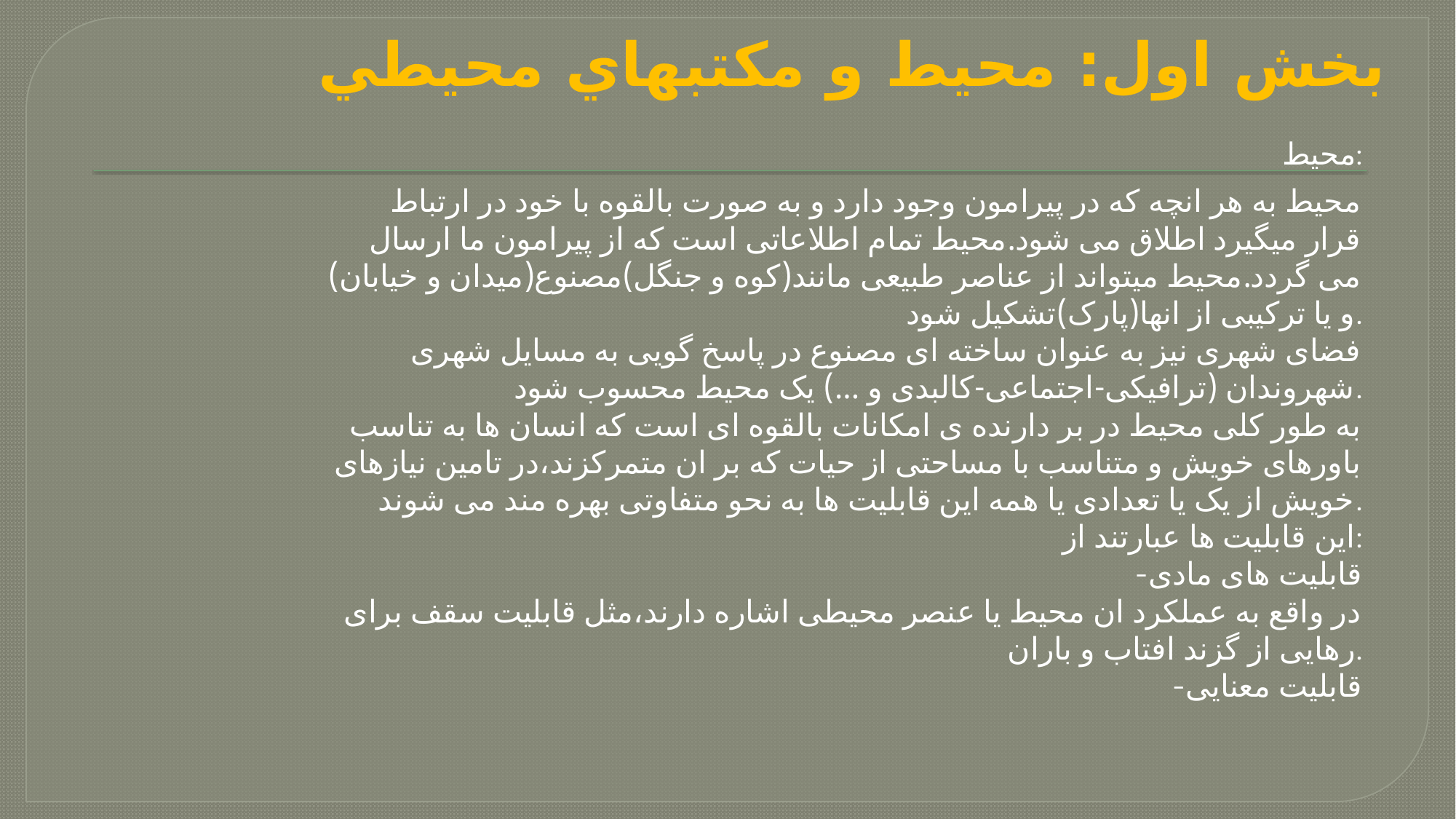

بخش اول: محيط و مكتبهاي محيطي
# محیط:
   محیط به هر انچه که در پیرامون وجود دارد و به صورت بالقوه با خود در ارتباط قرار میگیرد اطلاق می شود.محیط تمام اطلاعاتی است که از پیرامون ما ارسال می گردد.محیط میتواند از عناصر طبیعی مانند(کوه و جنگل)مصنوع(میدان و خیابان) و یا ترکیبی از انها(پارک)تشکیل شود.
   فضای شهری نیز به عنوان ساخته ای مصنوع در پاسخ گویی به مسایل شهری شهروندان (ترافیکی-اجتماعی-کالبدی و ...) یک محیط محسوب شود.
   به طور کلی محیط در بر دارنده ی امکانات بالقوه ای است که انسان ها به تناسب باورهای خویش و متناسب با مساحتی از حیات که بر ان متمرکزند،در تامین نیازهای خویش از یک یا تعدادی یا همه این قابلیت ها به نحو متفاوتی بهره مند می شوند.
  این قابلیت ها عبارتند از:
  -قابلیت های مادی
در واقع به عملکرد ان محیط یا عنصر محیطی اشاره دارند،مثل قابلیت سقف برای رهایی از گزند افتاب و باران.
  -قابلیت معنایی